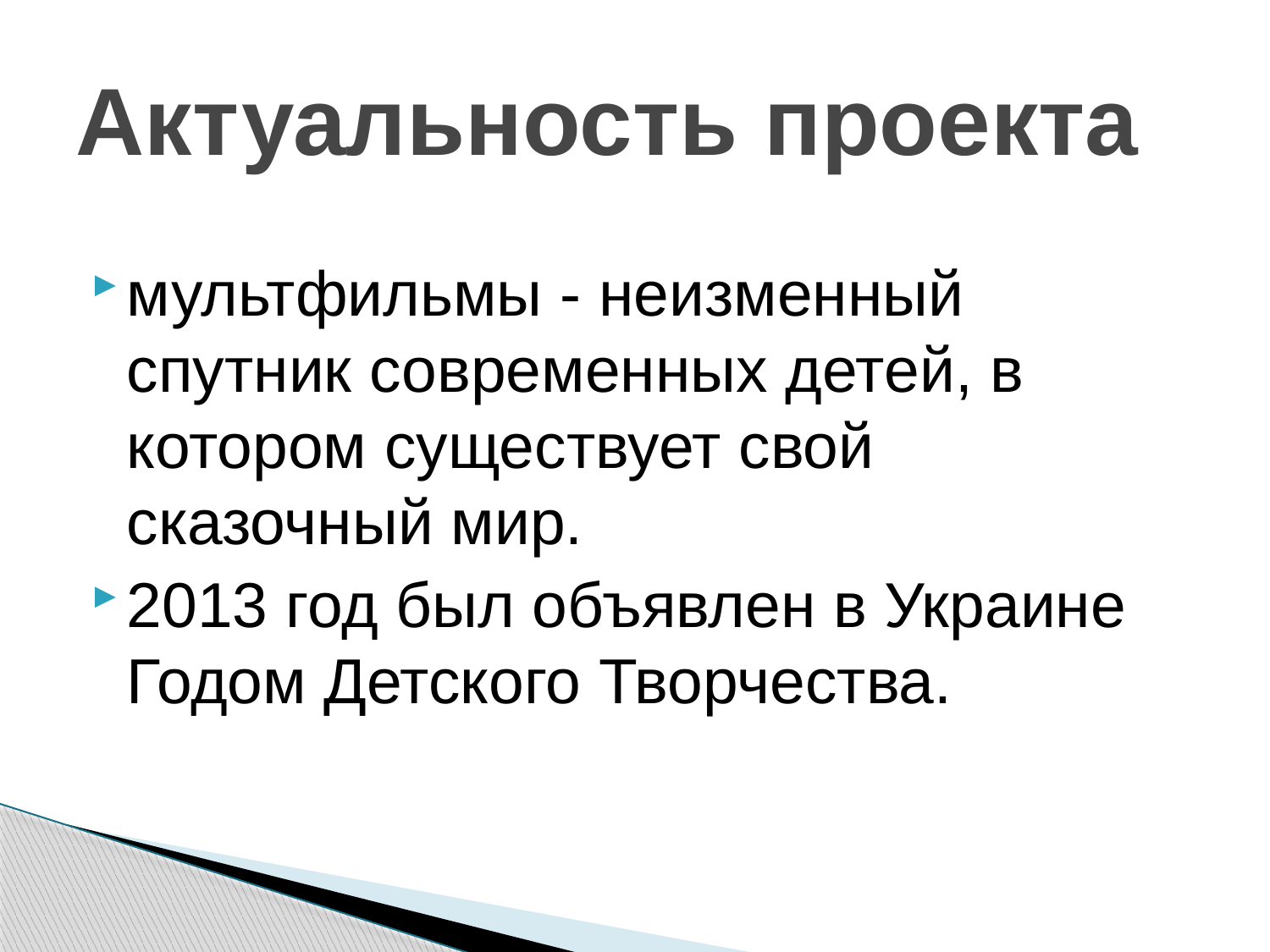

# Актуальность проекта
мультфильмы - неизменный спутник современных детей, в котором существует свой сказочный мир.
2013 год был объявлен в Украине Годом Детского Творчества.